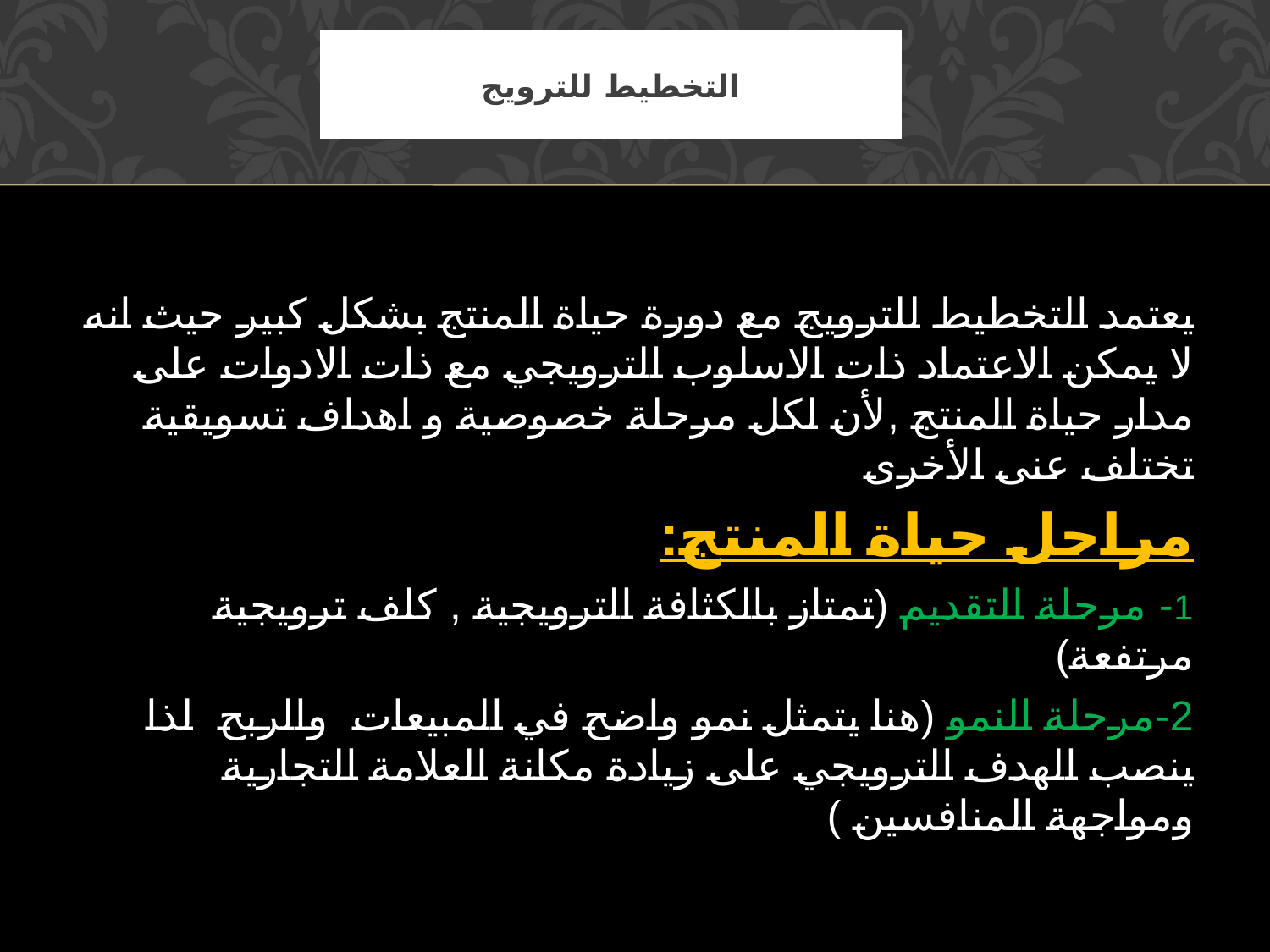

# التخطيط للترويج
يعتمد التخطيط للترويج مع دورة حياة المنتج بشكل كبير حيث انه لا يمكن الاعتماد ذات الاسلوب الترويجي مع ذات الادوات على مدار حياة المنتج ,لأن لكل مرحلة خصوصية و اهداف تسويقية تختلف عنى الأخرى
مراحل حياة المنتج:
1- مرحلة التقديم (تمتاز بالكثافة الترويجية , كلف ترويجية مرتفعة)
2-مرحلة النمو (هنا يتمثل نمو واضح في المبيعات  والربح  لذا ينصب الهدف الترويجي على زيادة مكانة العلامة التجارية ومواجهة المنافسين )